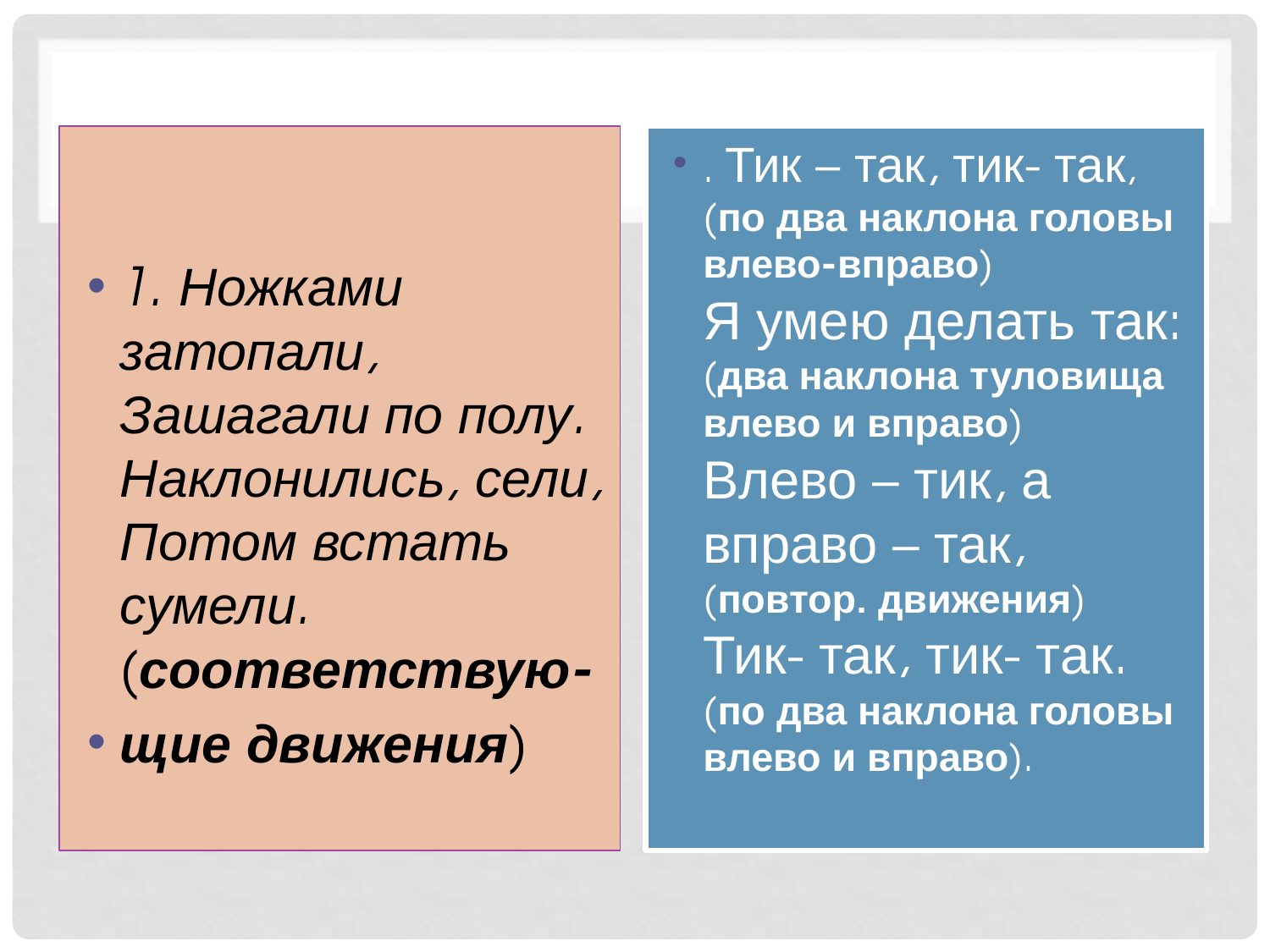

#

1. Ножками затопали,
Зашагали по полу.
Наклонились, сели,
Потом встать сумели.
(соответствую-
щие движения)

. Тик – так, тик- так,
(по два наклона головы влево-вправо)
Я умею делать так:
(два наклона туловища влево и вправо)
Влево – тик, а вправо – так,
(повтор. движения)
Тик- так, тик- так.
(по два наклона головы влево и вправо).